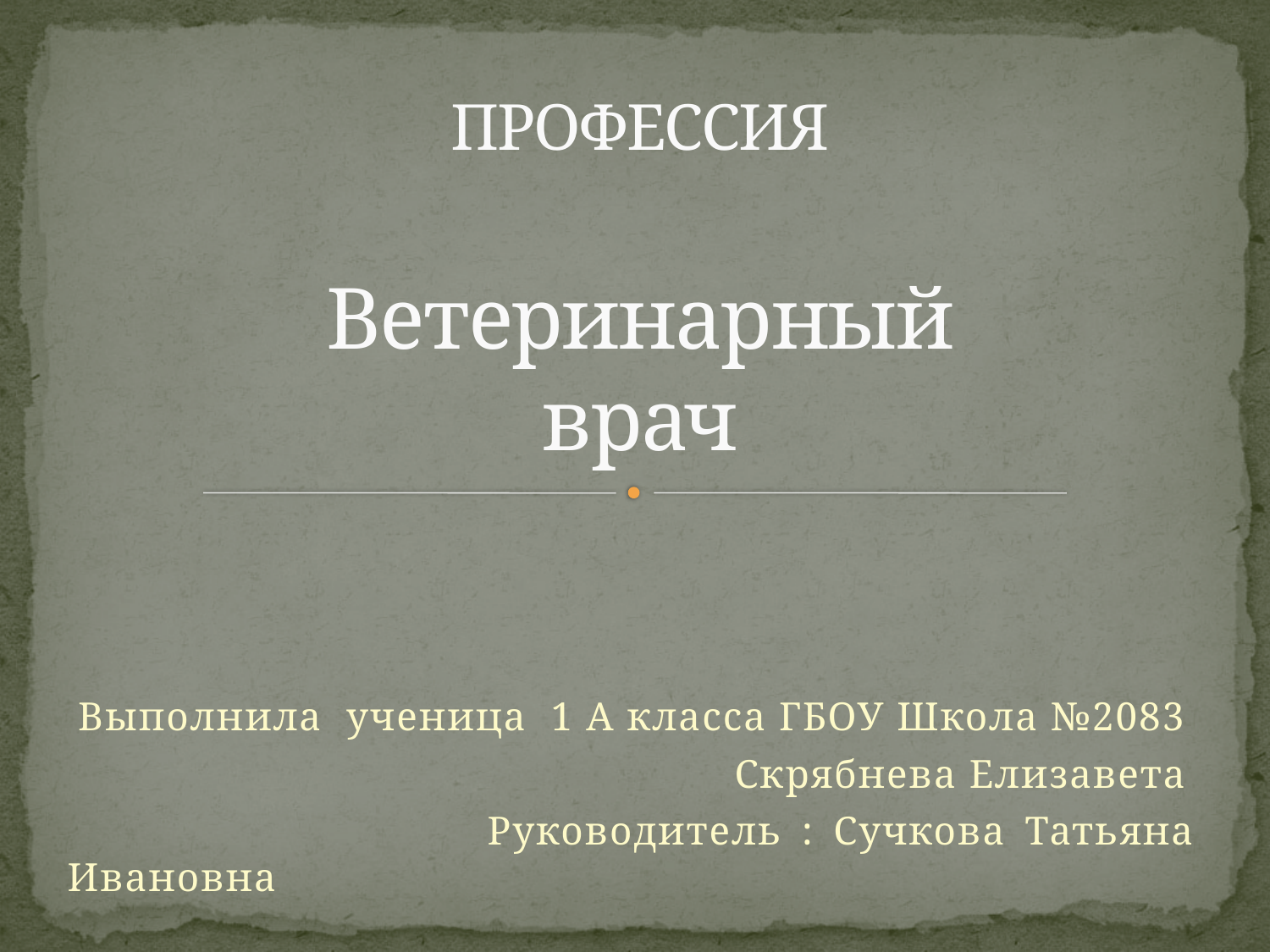

# ПРОФЕССИЯ Ветеринарный врач
Выполнила  ученица  1 А класса ГБОУ Школа №2083
                                                        Скрябнева Елизавета
                      Руководитель : Сучкова Татьяна Ивановна